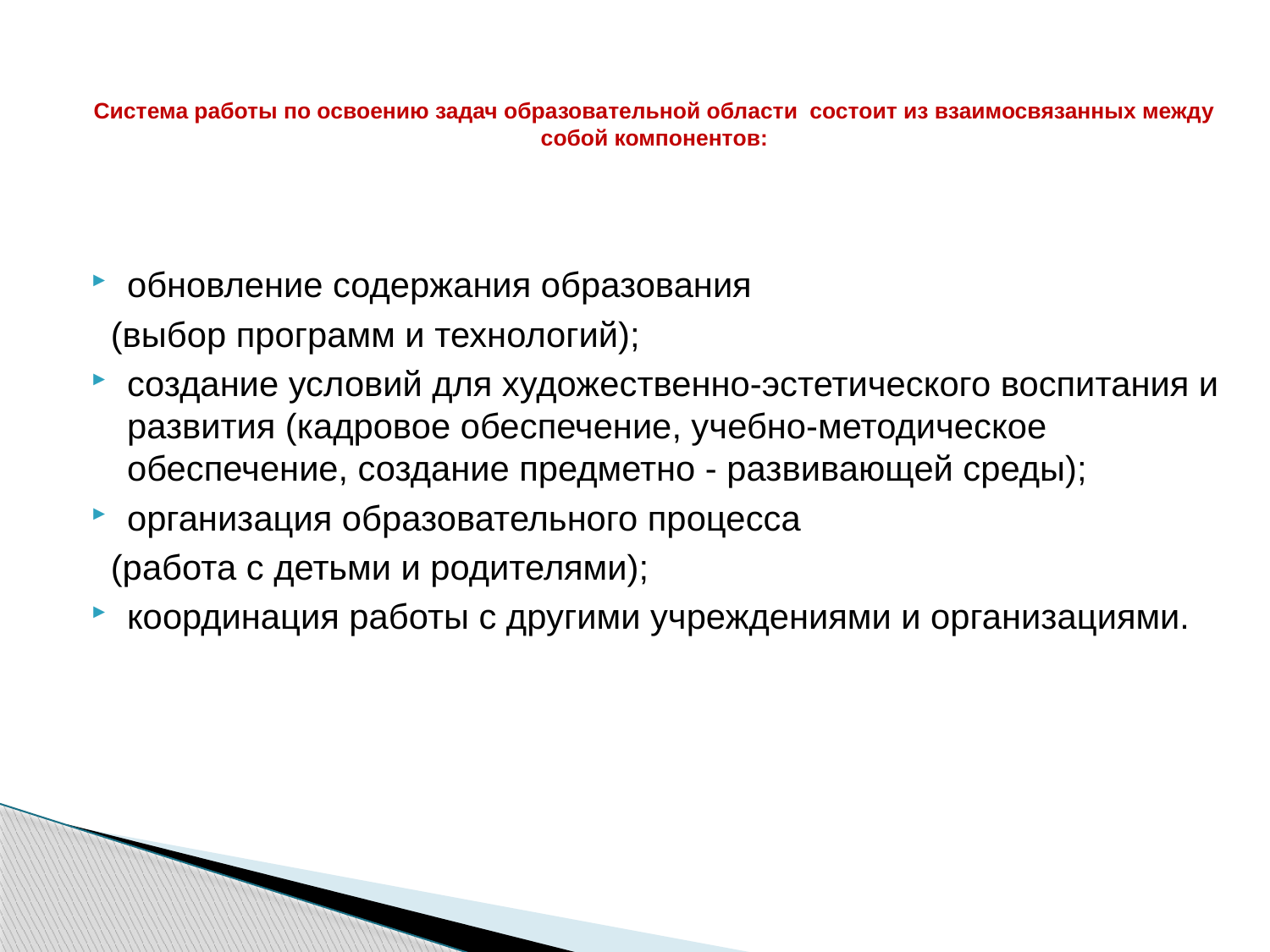

# Система работы по освоению задач образовательной области  состоит из взаимосвязанных между собой компонентов:
обновление содержания образования
  (выбор программ и технологий);
создание условий для художественно-эстетического воспитания и развития (кадровое обеспечение, учебно-методическое обеспечение, создание предметно - развивающей среды);
организация образовательного процесса
  (работа с детьми и родителями);
координация работы с другими учреждениями и организациями.